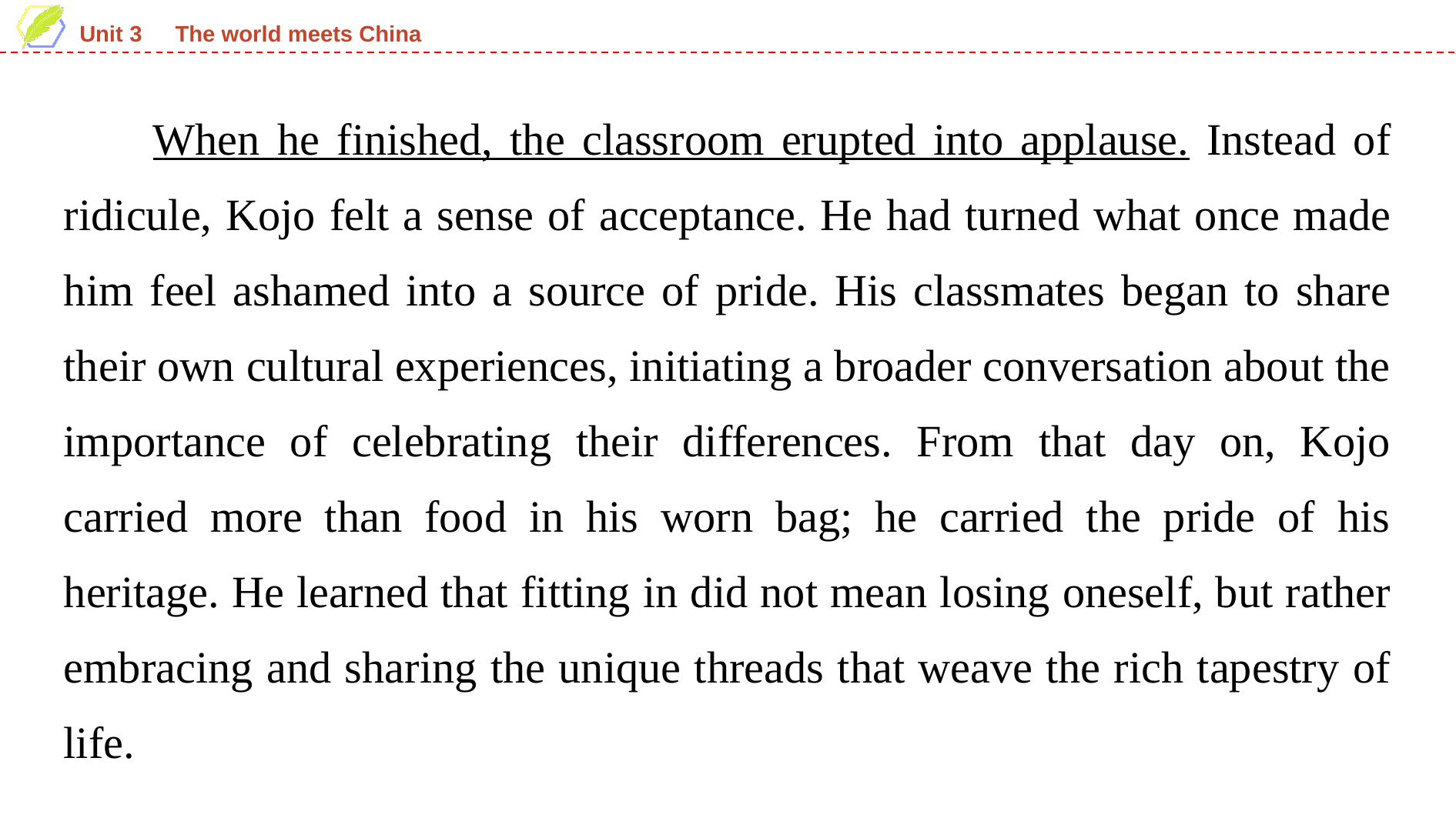

When he finished, the classroom erupted into applause. Instead of ridicule, Kojo felt a sense of acceptance. He had turned what once made him feel ashamed into a source of pride. His classmates began to share their own cultural experiences, initiating a broader conversation about the importance of celebrating their differences. From that day on, Kojo carried more than food in his worn bag; he carried the pride of his heritage. He learned that fitting in did not mean losing oneself, but rather embracing and sharing the unique threads that weave the rich tapestry of life.